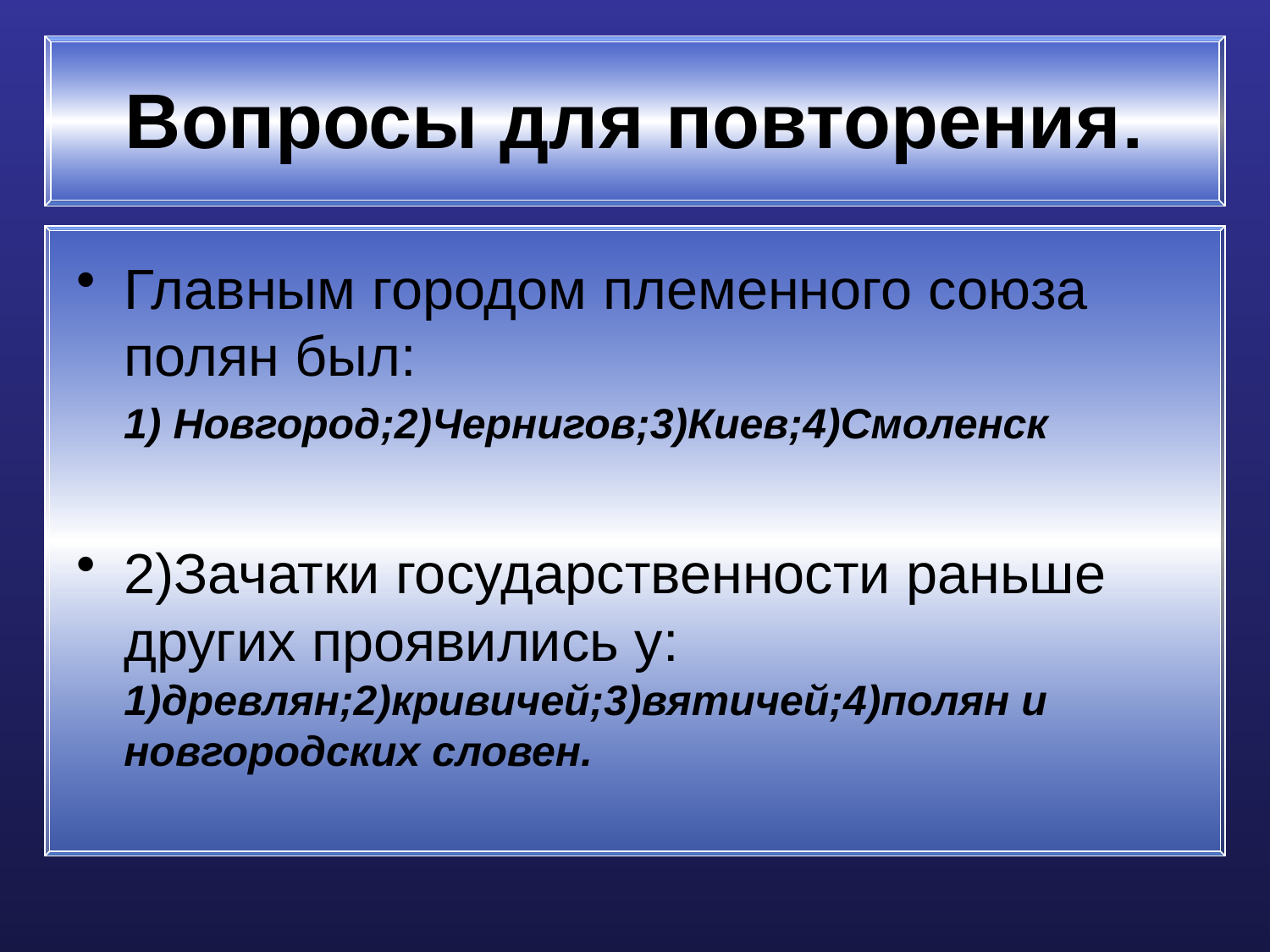

# Вопросы для повторения.
Главным городом племенного союза полян был:
    1) Новгород;2)Чернигов;3)Киев;4)Смоленск

2)Зачатки государственности раньше других проявились у: 1)древлян;2)кривичей;3)вятичей;4)полян и новгородских словен.